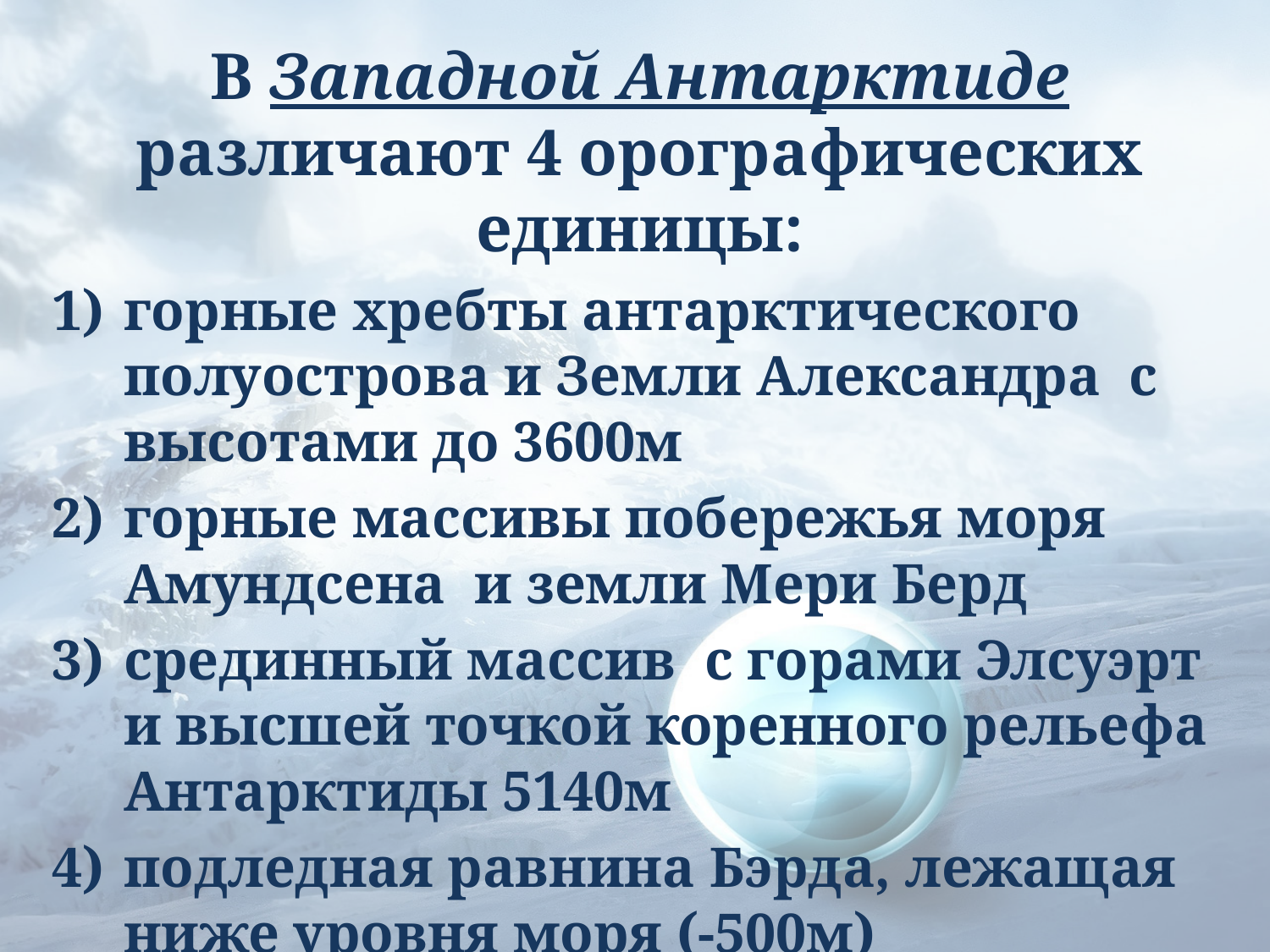

В Западной Антарктиде различают 4 орографических единицы:
горные хребты антарктического полуострова и Земли Александра  с высотами до 3600м
горные массивы побережья моря Амундсена  и земли Мери Берд
срединный массив  с горами Элсуэрт и высшей точкой коренного рельефа Антарктиды 5140м
подледная равнина Бэрда, лежащая ниже уровня моря (-500м)